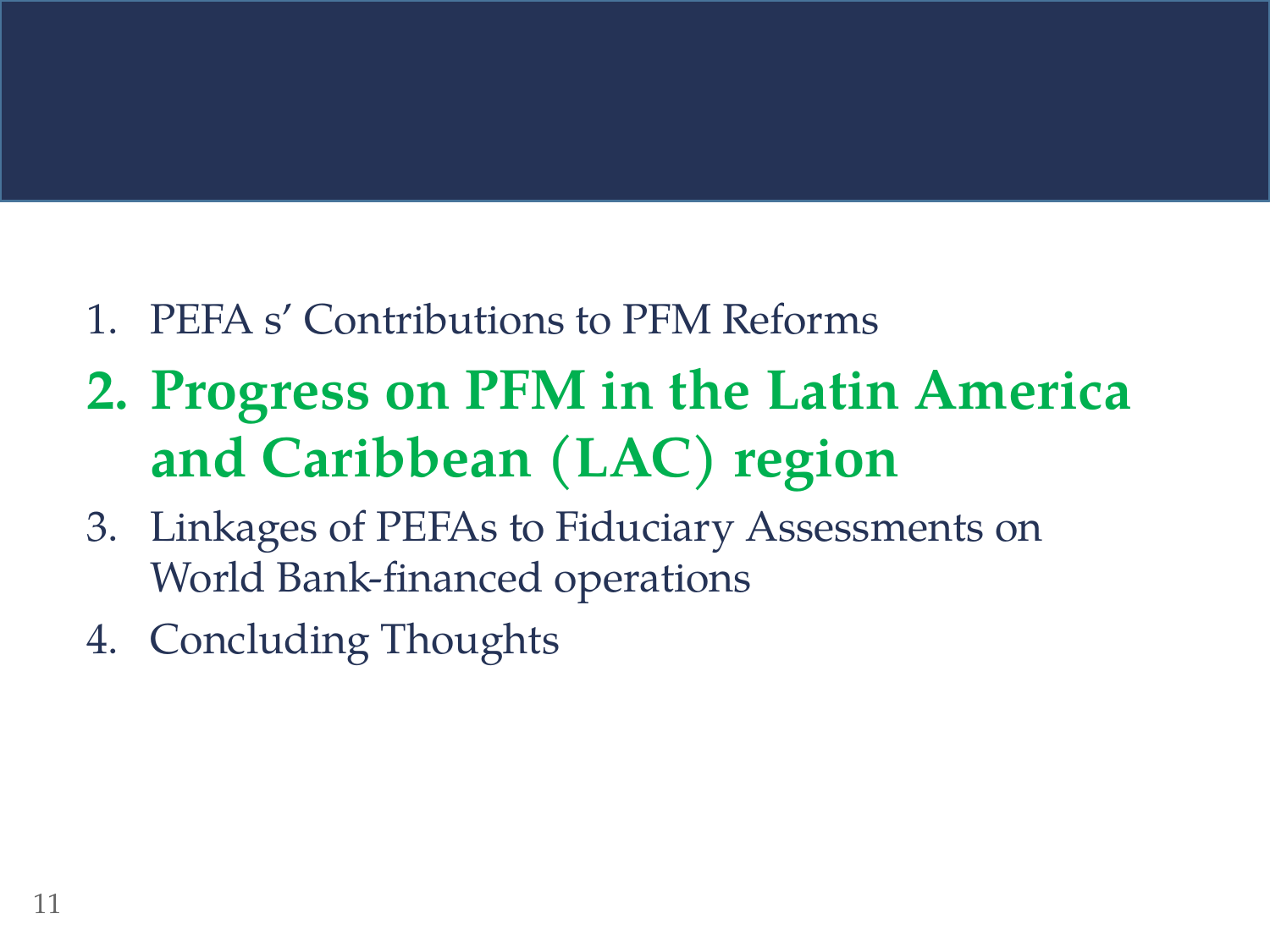

PEFA s’ Contributions to PFM Reforms
Progress on PFM in the Latin America and Caribbean (LAC) region
Linkages of PEFAs to Fiduciary Assessments on World Bank-financed operations
Concluding Thoughts
11